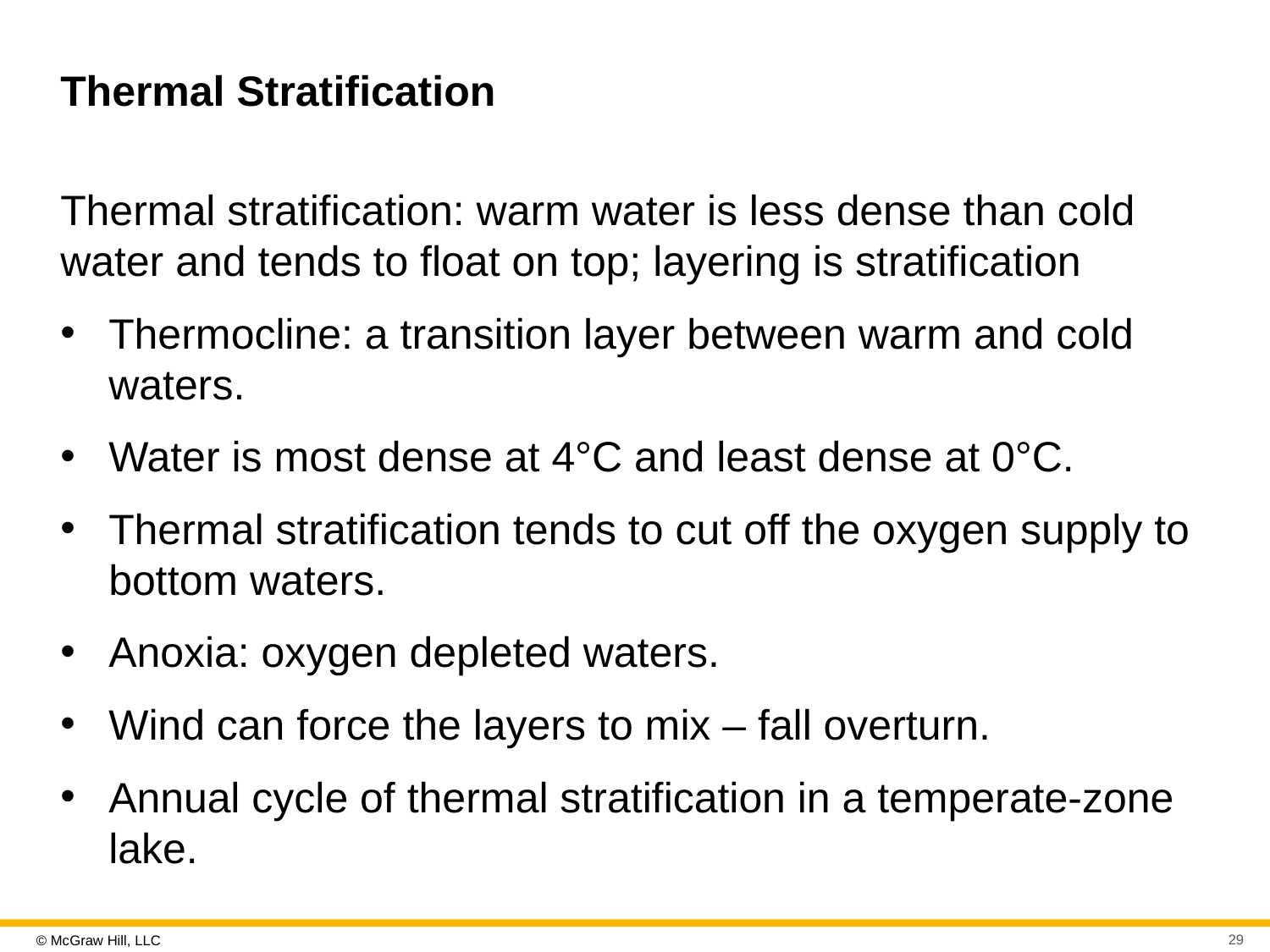

# Thermal Stratification
Thermal stratification: warm water is less dense than cold water and tends to float on top; layering is stratification
Thermocline: a transition layer between warm and cold waters.
Water is most dense at 4°C and least dense at 0°C.
Thermal stratification tends to cut off the oxygen supply to bottom waters.
Anoxia: oxygen depleted waters.
Wind can force the layers to mix – fall overturn.
Annual cycle of thermal stratification in a temperate-zone lake.
29